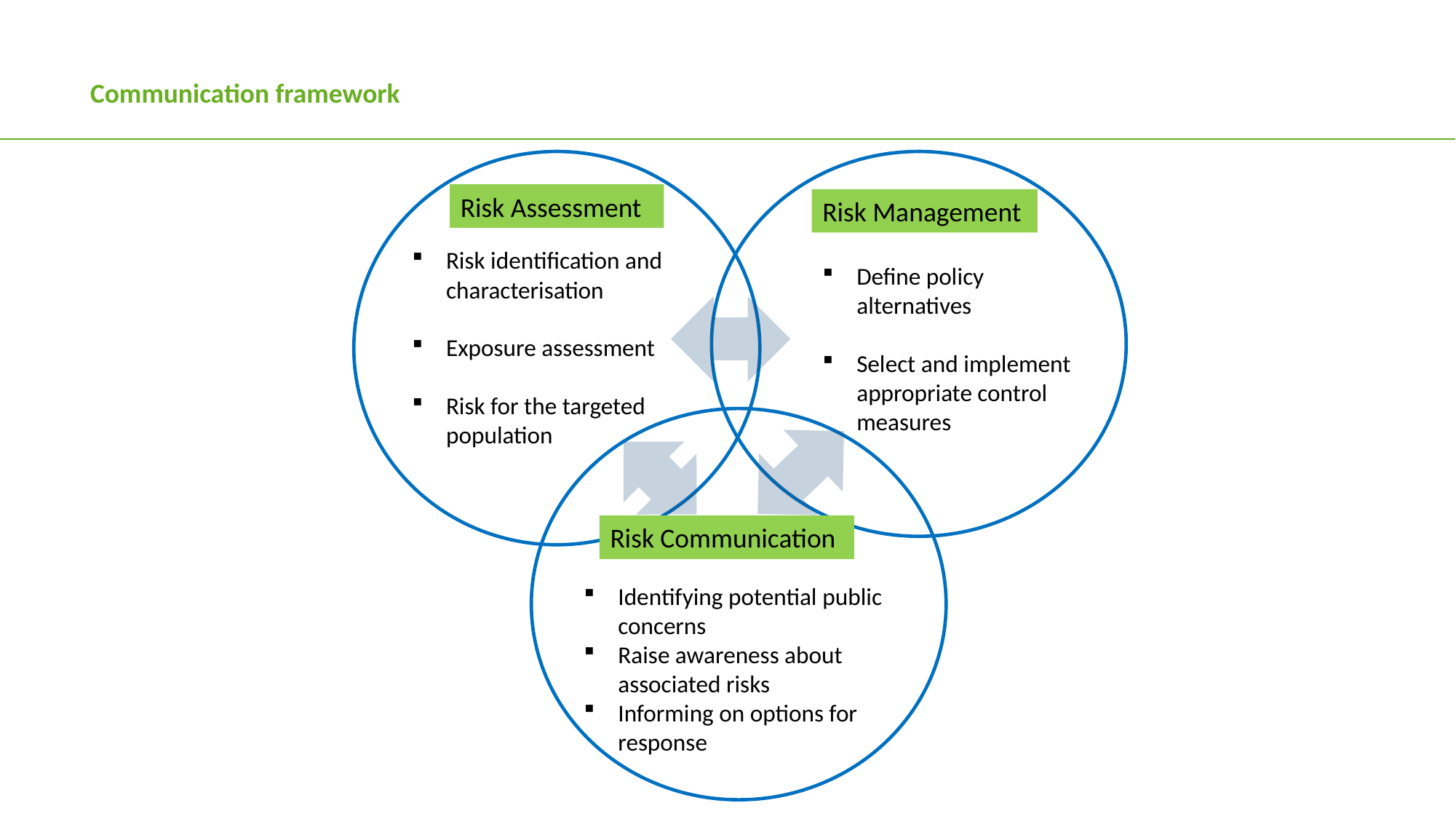

Communication framework

Risk Assessment
Risk Management
Risk identification and characterisation

Exposure assessment

Risk for the targeted population
Define policy alternatives

Select and implement appropriate control measures

Risk Communication
Identifying potential public concerns
Raise awareness about associated risks
Informing on options for response